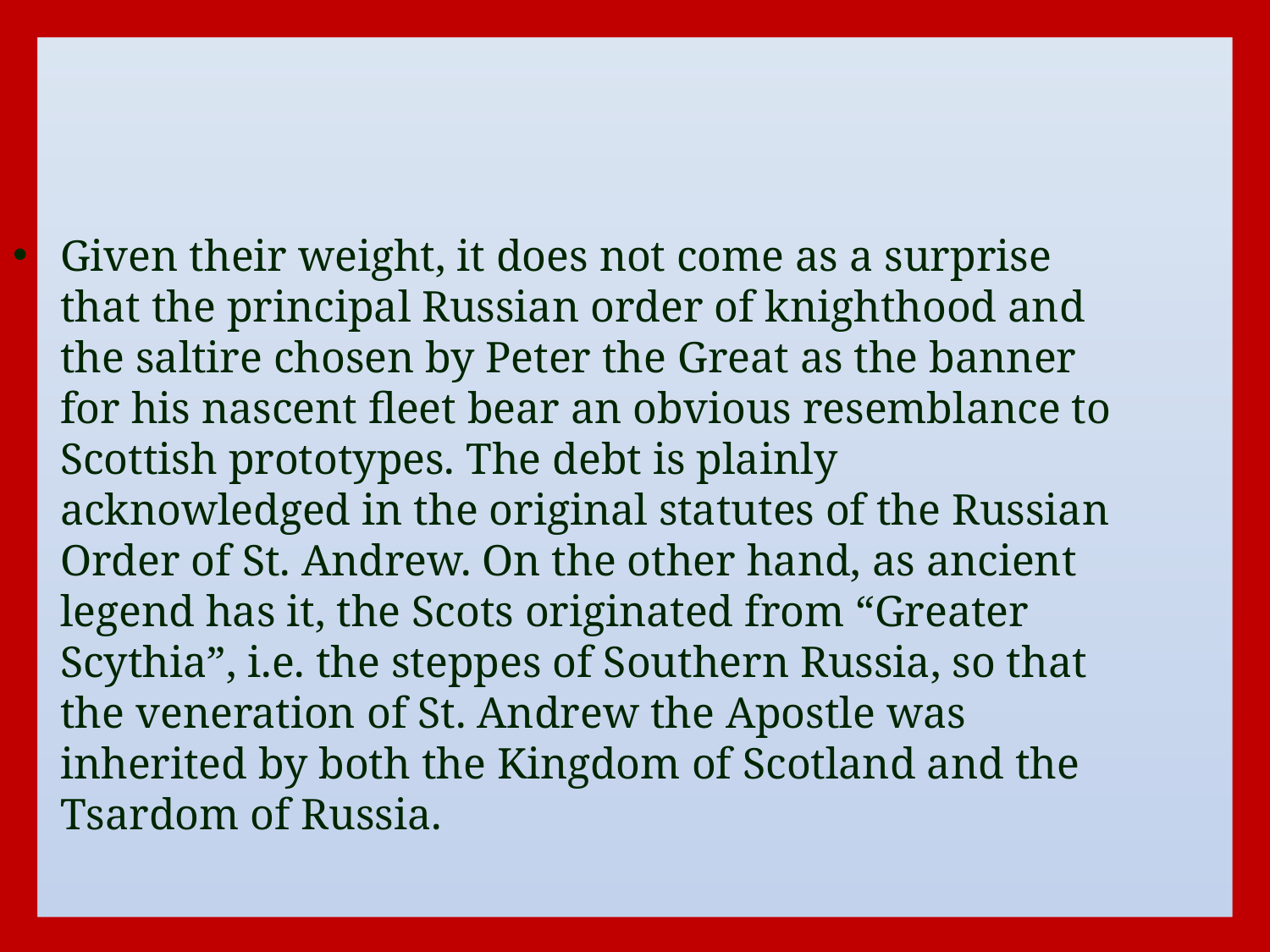

Given their weight, it does not come as a surprise that the principal Russian order of knighthood and the saltire chosen by Peter the Great as the banner for his nascent fleet bear an obvious resemblance to Scottish prototypes. The debt is plainly acknowledged in the original statutes of the Russian Order of St. Andrew. On the other hand, as ancient legend has it, the Scots originated from “Greater Scythia”, i.e. the steppes of Southern Russia, so that the veneration of St. Andrew the Apostle was inherited by both the Kingdom of Scotland and the Tsardom of Russia.